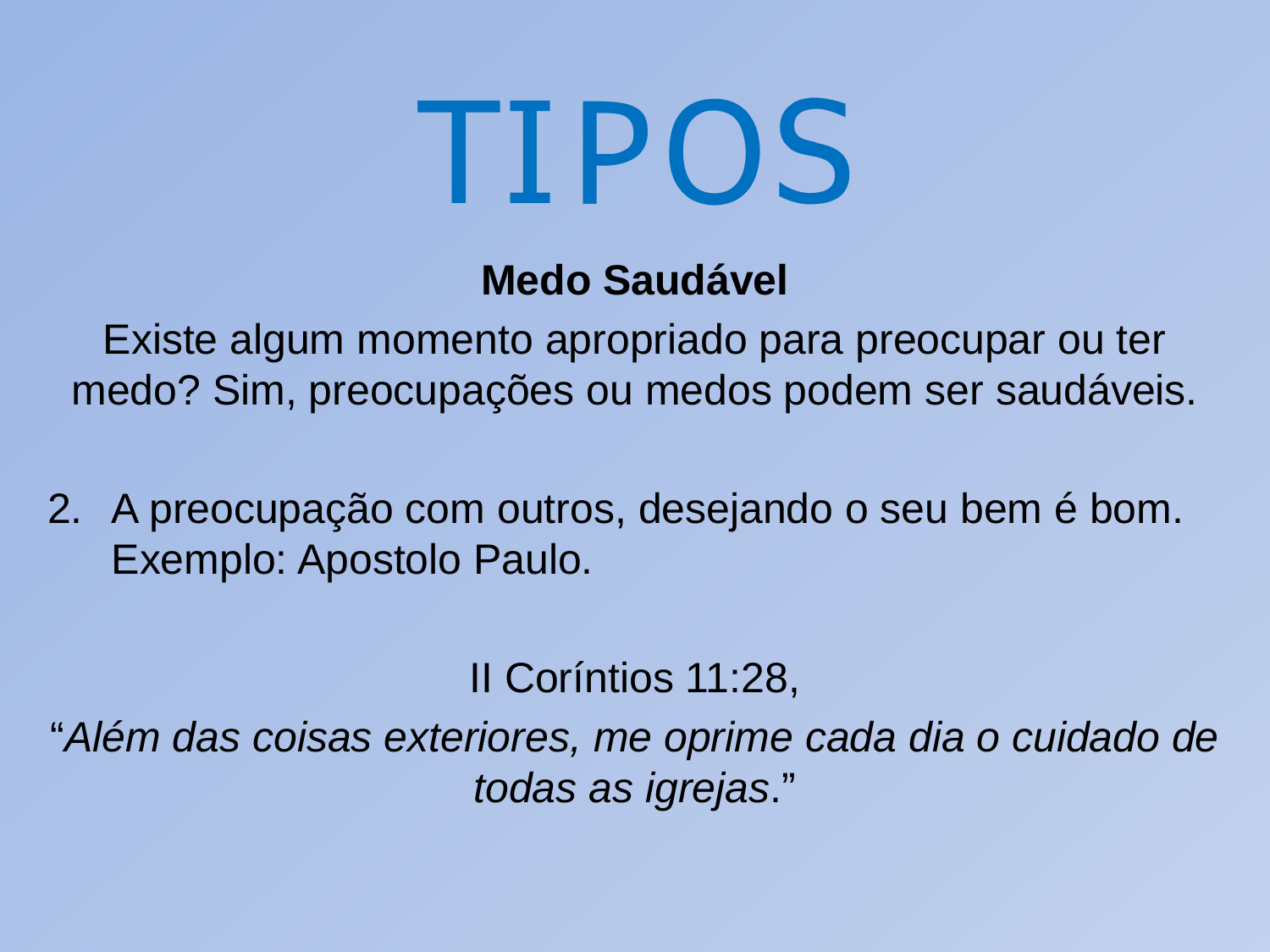

TIPOS

Medo Saudável
Existe algum momento apropriado para preocupar ou ter medo? Sim, preocupações ou medos podem ser saudáveis.

A preocupação com outros, desejando o seu bem é bom. Exemplo: Apostolo Paulo.

II Coríntios 11:28,
“Além das coisas exteriores, me oprime cada dia o cuidado de todas as igrejas.”